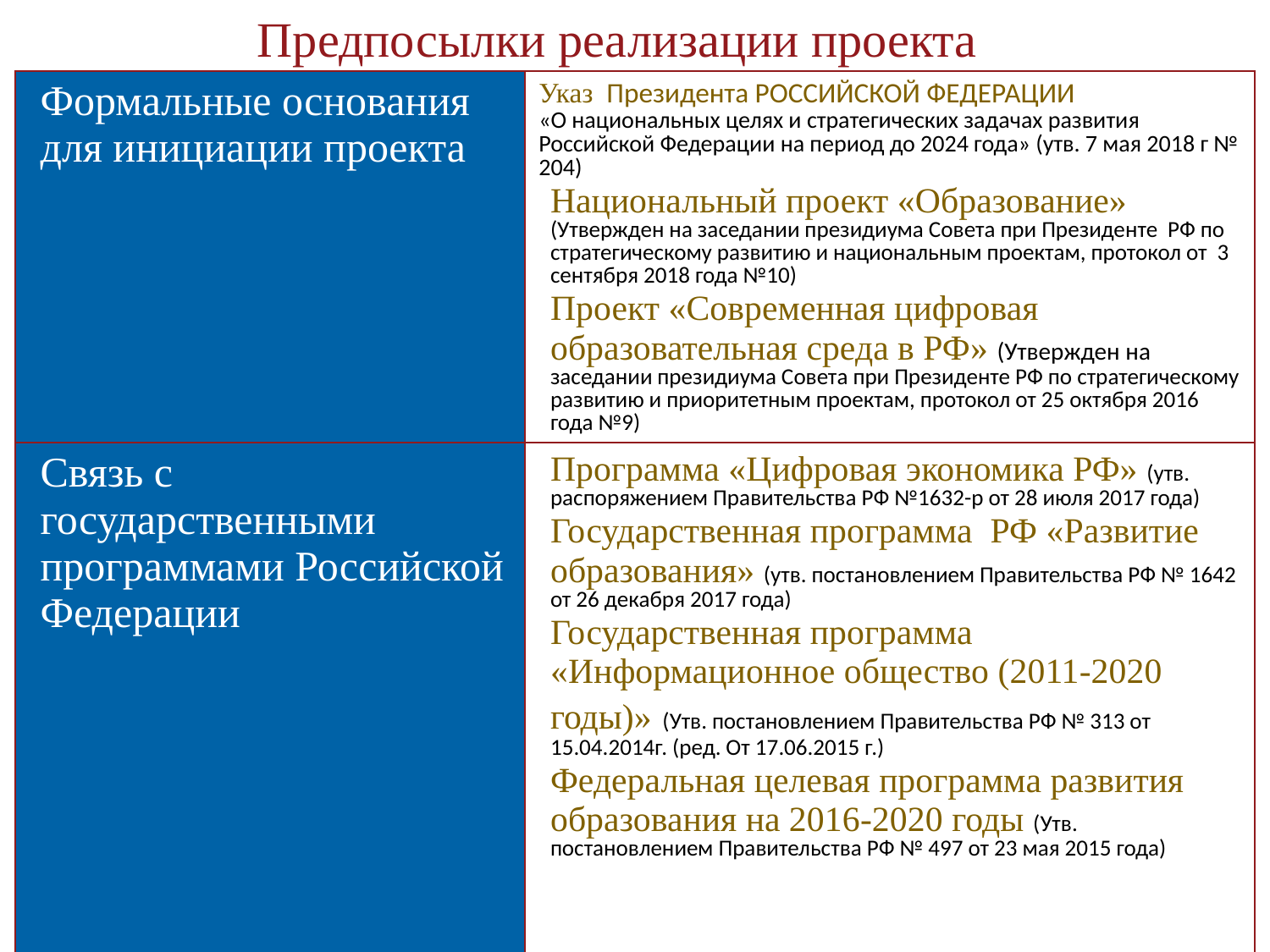

Предпосылки реализации проекта
| Формальные основания для инициации проекта | Указ Президента РОССИЙСКОЙ ФЕДЕРАЦИИ «О национальных целях и стратегических задачах развития Российской Федерации на период до 2024 года» (утв. 7 мая 2018 г № 204) Национальный проект «Образование» (Утвержден на заседании президиума Совета при Президенте РФ по стратегическому развитию и национальным проектам, протокол от 3 сентября 2018 года №10) Проект «Современная цифровая образовательная среда в РФ» (Утвержден на заседании президиума Совета при Президенте РФ по стратегическому развитию и приоритетным проектам, протокол от 25 октября 2016 года №9) |
| --- | --- |
| Связь с государственными программами Российской Федерации | Программа «Цифровая экономика РФ» (утв. распоряжением Правительства РФ №1632-р от 28 июля 2017 года) Государственная программа РФ «Развитие образования» (утв. постановлением Правительства РФ № 1642 от 26 декабря 2017 года) Государственная программа «Информационное общество (2011-2020 годы)» (Утв. постановлением Правительства РФ № 313 от 15.04.2014г. (ред. От 17.06.2015 г.) Федеральная целевая программа развития образования на 2016-2020 годы (Утв. постановлением Правительства РФ № 497 от 23 мая 2015 года) |
      Российская академия народного хозяйства и государственной службы при  Президенте Российской Федерации.
 Выпускной квалификационный проект
2